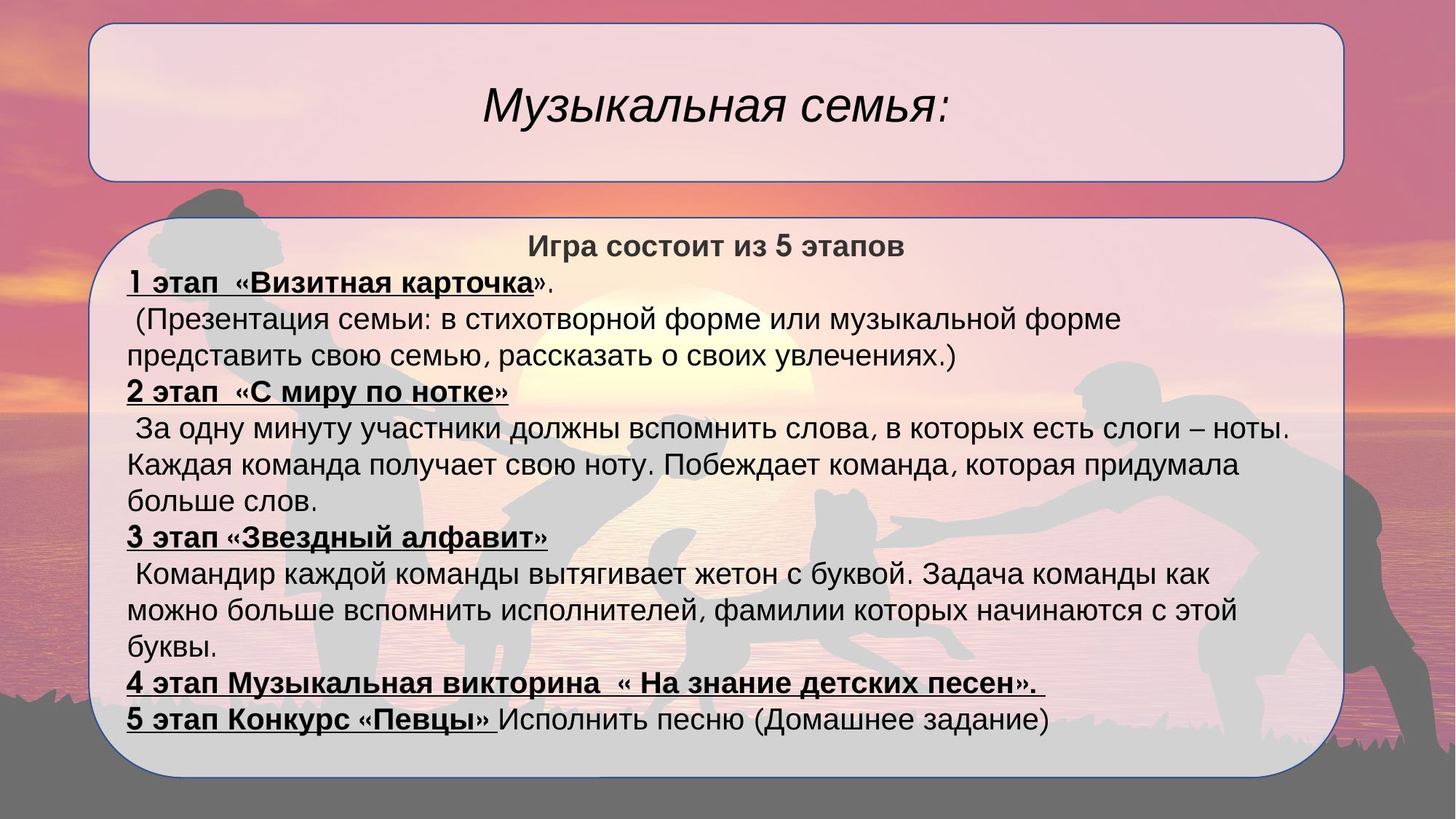

Музыкальная семья:
Игра состоит из 5 этапов
1 этап  «Визитная карточка».
 (Презентация семьи: в стихотворной форме или музыкальной форме представить свою семью, рассказать о своих увлечениях.)
2 этап  «С миру по нотке»
 За одну минуту участники должны вспомнить слова, в которых есть слоги – ноты. Каждая команда получает свою ноту. Побеждает команда, которая придумала больше слов.
3 этап «Звездный алфавит»
 Командир каждой команды вытягивает жетон с буквой. Задача команды как можно больше вспомнить исполнителей, фамилии которых начинаются с этой буквы.
4 этап Музыкальная викторина  « На знание детских песен».
5 этап Конкурс «Певцы» Исполнить песню (Домашнее задание)